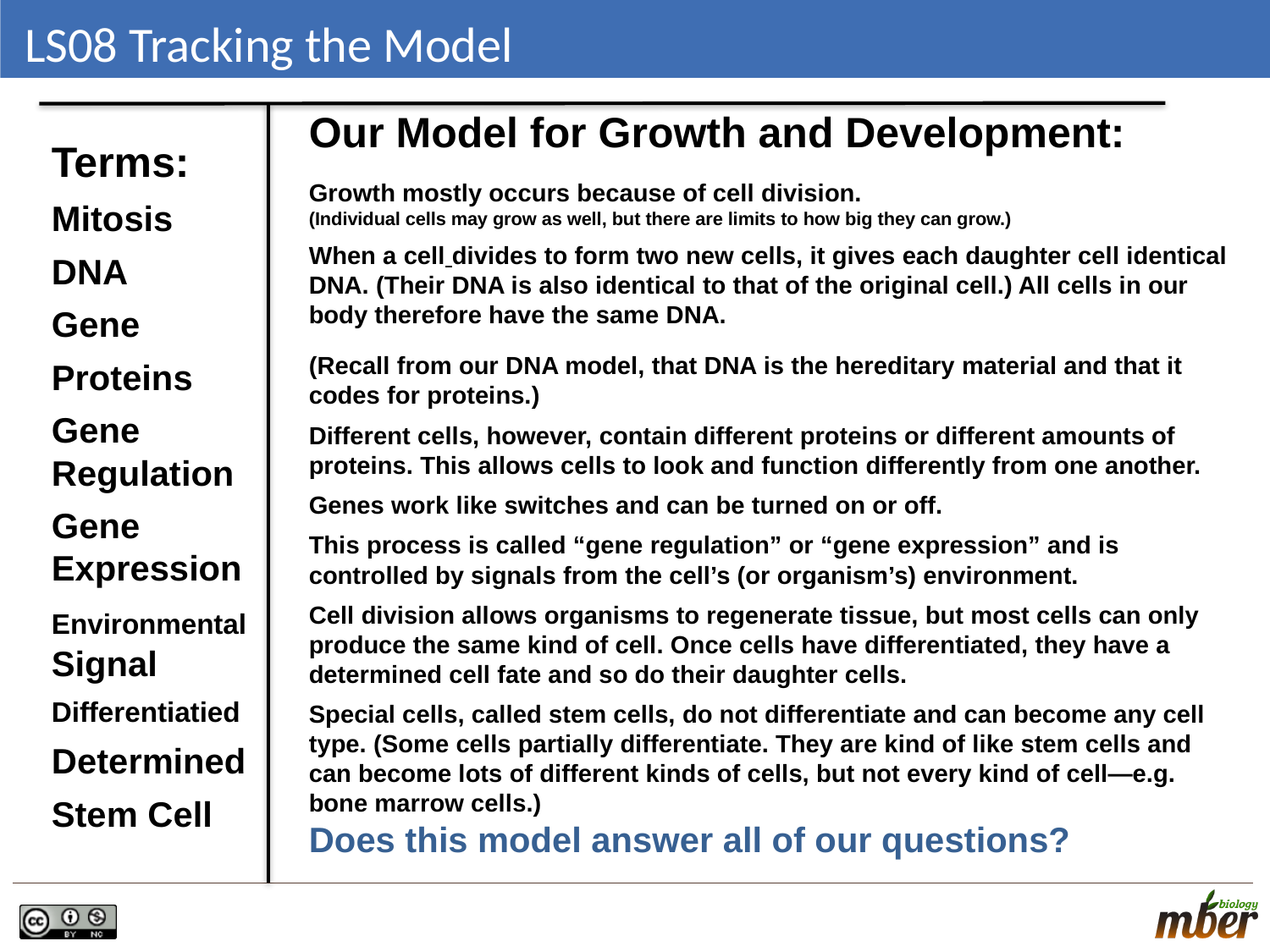

# LS08 Tracking the Model
Our Model for Growth and Development:
Growth mostly occurs because of cell division.
(Individual cells may grow as well, but there are limits to how big they can grow.)
When a cell divides to form two new cells, it gives each daughter cell identical DNA. (Their DNA is also identical to that of the original cell.) All cells in our body therefore have the same DNA.
(Recall from our DNA model, that DNA is the hereditary material and that it codes for proteins.)
Different cells, however, contain different proteins or different amounts of proteins. This allows cells to look and function differently from one another.
Genes work like switches and can be turned on or off.
This process is called “gene regulation” or “gene expression” and is controlled by signals from the cell’s (or organism’s) environment.
Cell division allows organisms to regenerate tissue, but most cells can only produce the same kind of cell. Once cells have differentiated, they have a determined cell fate and so do their daughter cells.
Special cells, called stem cells, do not differentiate and can become any cell type. (Some cells partially differentiate. They are kind of like stem cells and can become lots of different kinds of cells, but not every kind of cell—e.g. bone marrow cells.)
Does this model answer all of our questions?

Terms:
Mitosis
DNA
Gene
Proteins
Gene Regulation
Gene Expression
Environmental Signal
Differentiatied
Determined
Stem Cell